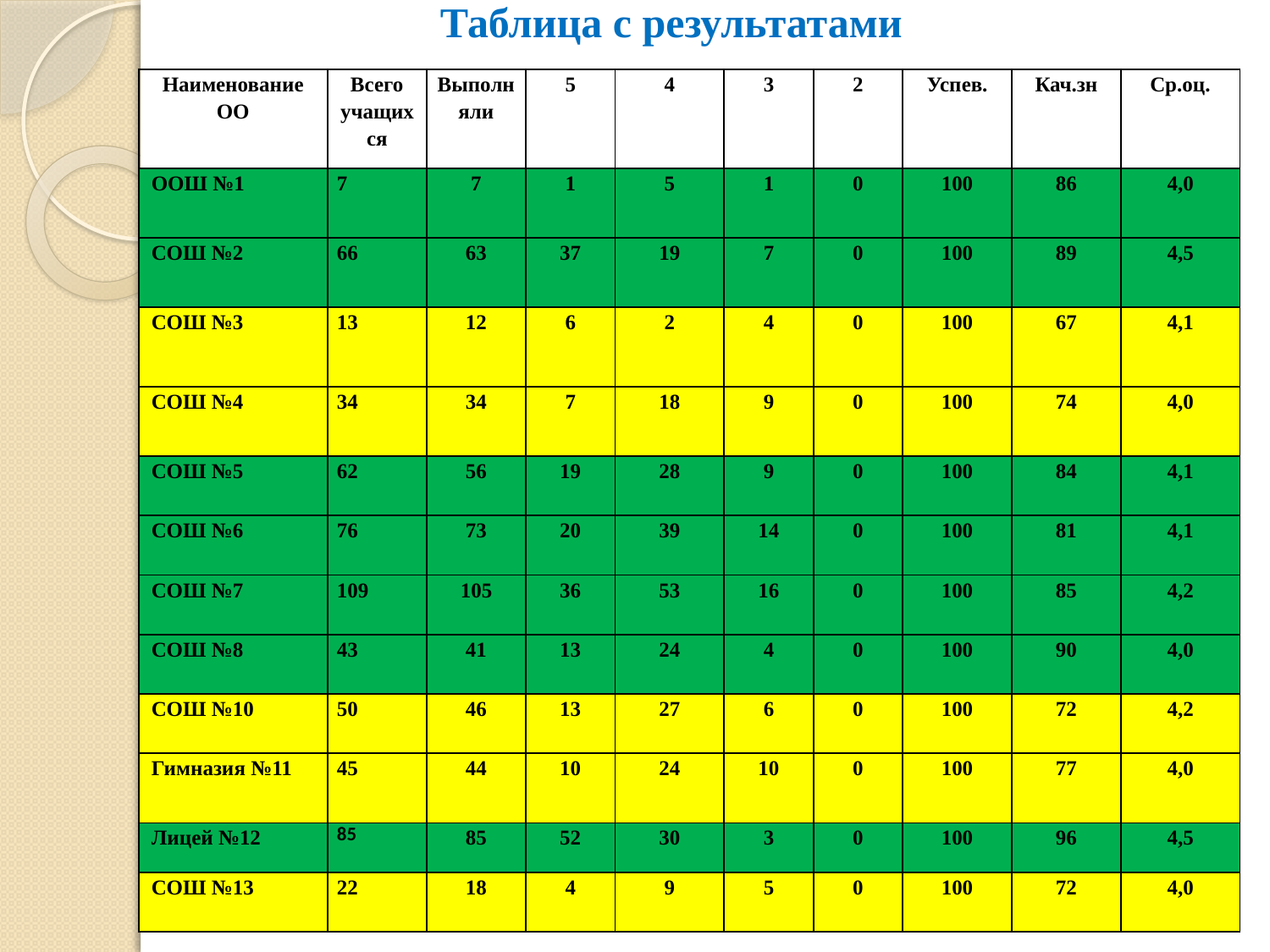

# Таблица с результатами
| Наименование ОО | Всего учащихся | Выполняли | 5 | 4 | 3 | 2 | Успев. | Кач.зн | Ср.оц. |
| --- | --- | --- | --- | --- | --- | --- | --- | --- | --- |
| ООШ №1 | 7 | 7 | 1 | 5 | 1 | 0 | 100 | 86 | 4,0 |
| СОШ №2 | 66 | 63 | 37 | 19 | 7 | 0 | 100 | 89 | 4,5 |
| СОШ №3 | 13 | 12 | 6 | 2 | 4 | 0 | 100 | 67 | 4,1 |
| СОШ №4 | 34 | 34 | 7 | 18 | 9 | 0 | 100 | 74 | 4,0 |
| СОШ №5 | 62 | 56 | 19 | 28 | 9 | 0 | 100 | 84 | 4,1 |
| СОШ №6 | 76 | 73 | 20 | 39 | 14 | 0 | 100 | 81 | 4,1 |
| СОШ №7 | 109 | 105 | 36 | 53 | 16 | 0 | 100 | 85 | 4,2 |
| СОШ №8 | 43 | 41 | 13 | 24 | 4 | 0 | 100 | 90 | 4,0 |
| СОШ №10 | 50 | 46 | 13 | 27 | 6 | 0 | 100 | 72 | 4,2 |
| Гимназия №11 | 45 | 44 | 10 | 24 | 10 | 0 | 100 | 77 | 4,0 |
| Лицей №12 | 85 | 85 | 52 | 30 | 3 | 0 | 100 | 96 | 4,5 |
| СОШ №13 | 22 | 18 | 4 | 9 | 5 | 0 | 100 | 72 | 4,0 |